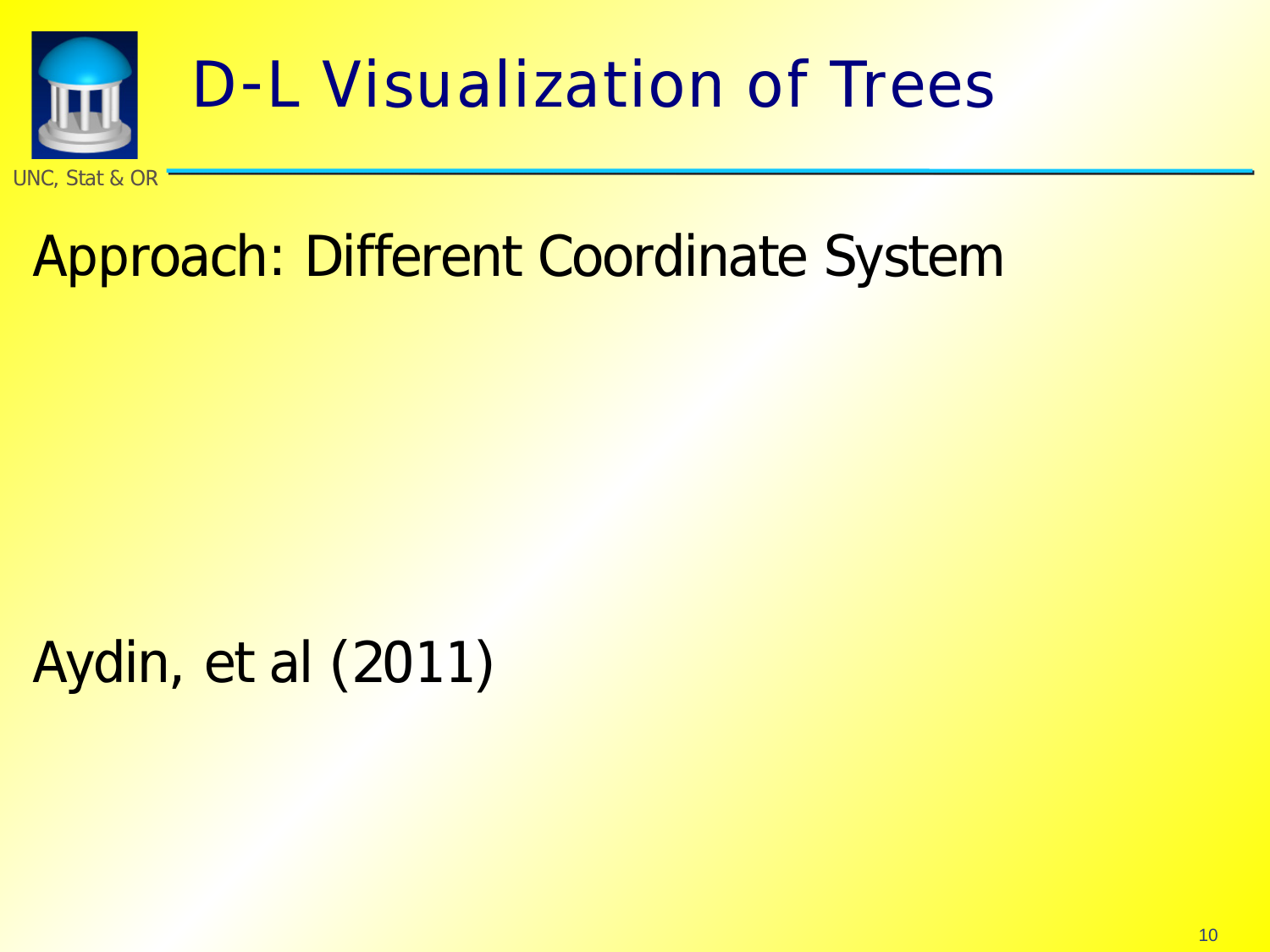

# D-L Visualization of Trees
Approach: Different Coordinate System

Aydin, et al (2011)